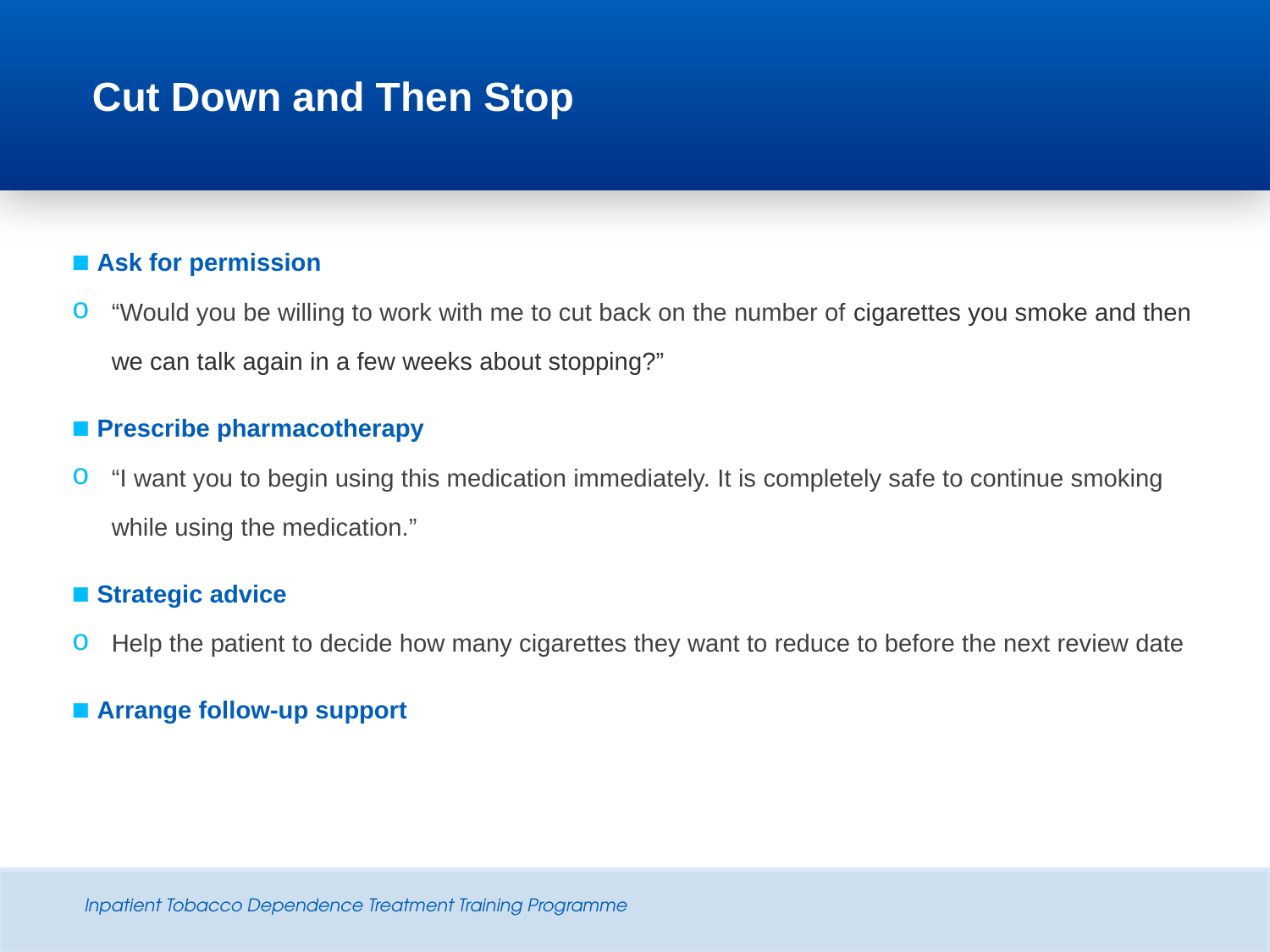

# Cut Down and Then Stop
 Ask for permission
“Would you be willing to work with me to cut back on the number of cigarettes you smoke and then we can talk again in a few weeks about stopping?”
 Prescribe pharmacotherapy
“I want you to begin using this medication immediately. It is completely safe to continue smoking while using the medication.”
 Strategic advice
Help the patient to decide how many cigarettes they want to reduce to before the next review date
 Arrange follow-up support

Inpatient Tobacco Dependence Treatment Training Programme